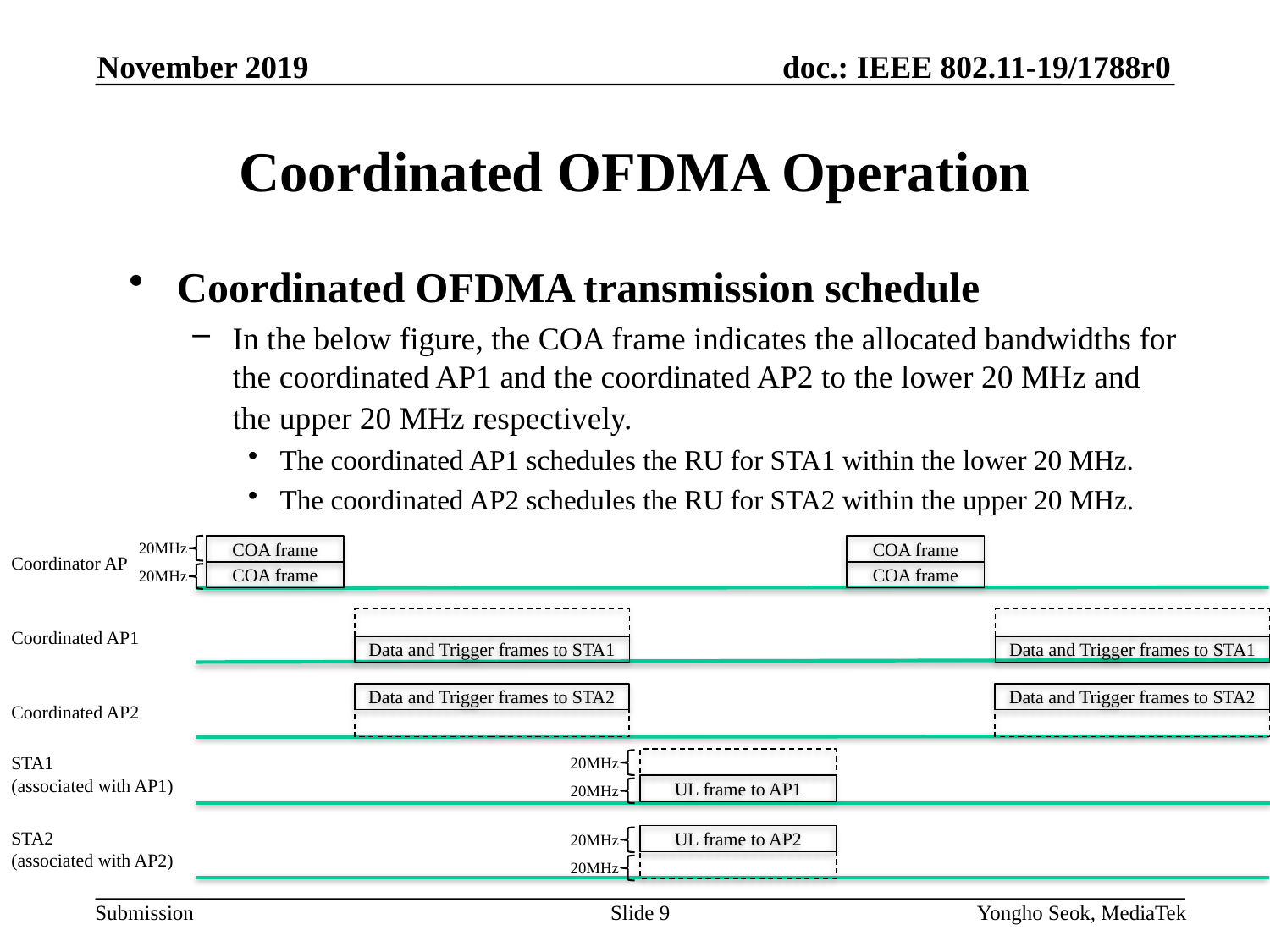

November 2019
# Coordinated OFDMA Operation
Coordinated OFDMA transmission schedule
In the below figure, the COA frame indicates the allocated bandwidths for the coordinated AP1 and the coordinated AP2 to the lower 20 MHz and the upper 20 MHz respectively.
The coordinated AP1 schedules the RU for STA1 within the lower 20 MHz.
The coordinated AP2 schedules the RU for STA2 within the upper 20 MHz.

20MHz

COA frame
COA frame
Coordinator AP
20MHz
COA frame
COA frame

Coordinated AP1
Data and Trigger frames to STA1
Data and Trigger frames to STA1
Data and Trigger frames to STA2
Data and Trigger frames to STA2
Coordinated AP2

STA1
(associated with AP1)
20MHz

20MHz
UL frame to AP1

STA2
(associated with AP2)
20MHz
UL frame to AP2

20MHz

Slide 9
Yongho Seok, MediaTek